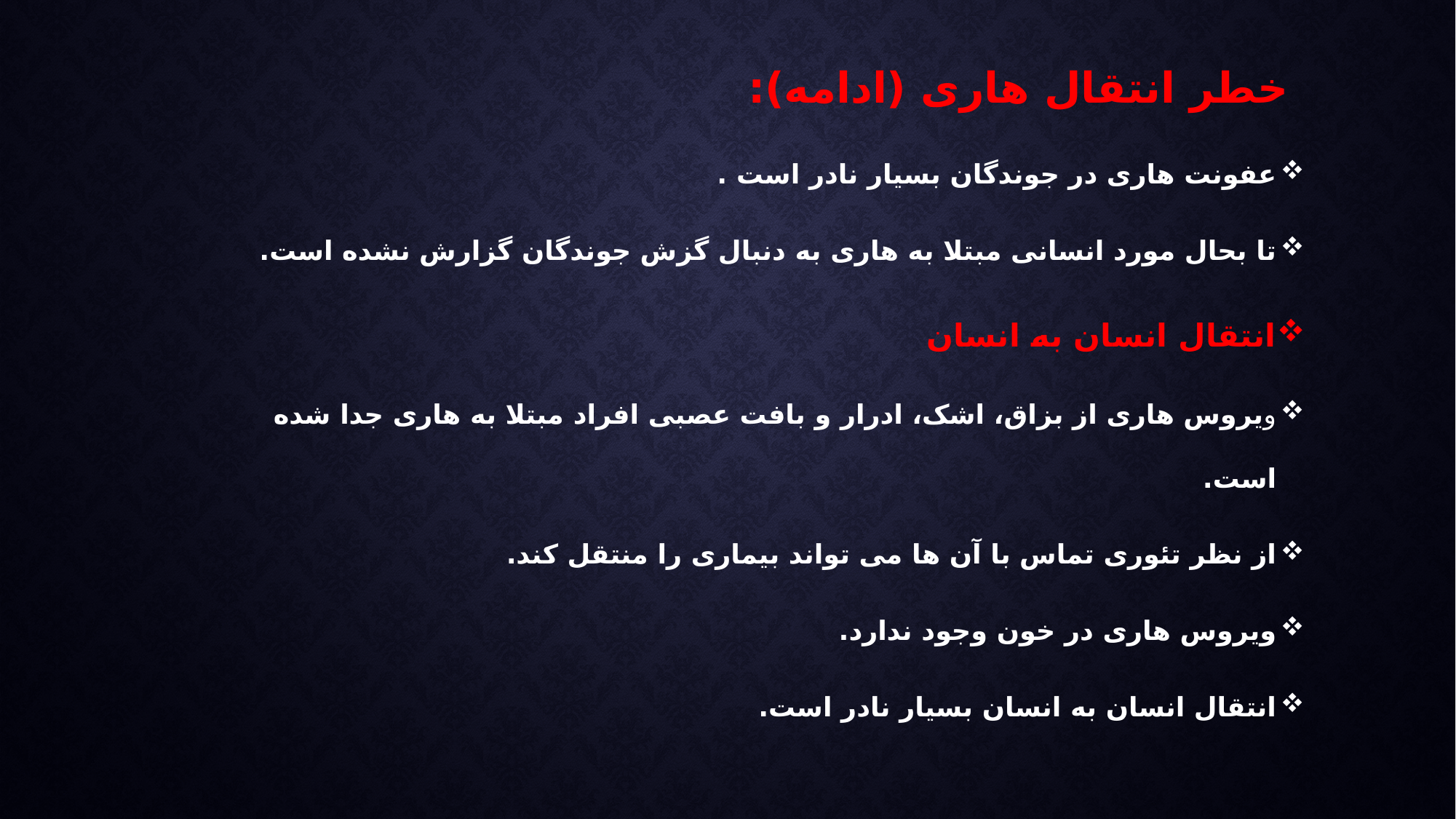

# خطر انتقال هاری (ادامه):
عفونت هاری در جوندگان بسیار نادر است .
تا بحال مورد انسانی مبتلا به هاری به دنبال گزش جوندگان گزارش نشده است.
انتقال انسان به انسان
ویروس هاری از بزاق، اشک، ادرار و بافت عصبی افراد مبتلا به هاری جدا شده است.
از نظر تئوری تماس با آن ها می تواند بیماری را منتقل کند.
ویروس هاری در خون وجود ندارد.
انتقال انسان به انسان بسیار نادر است.